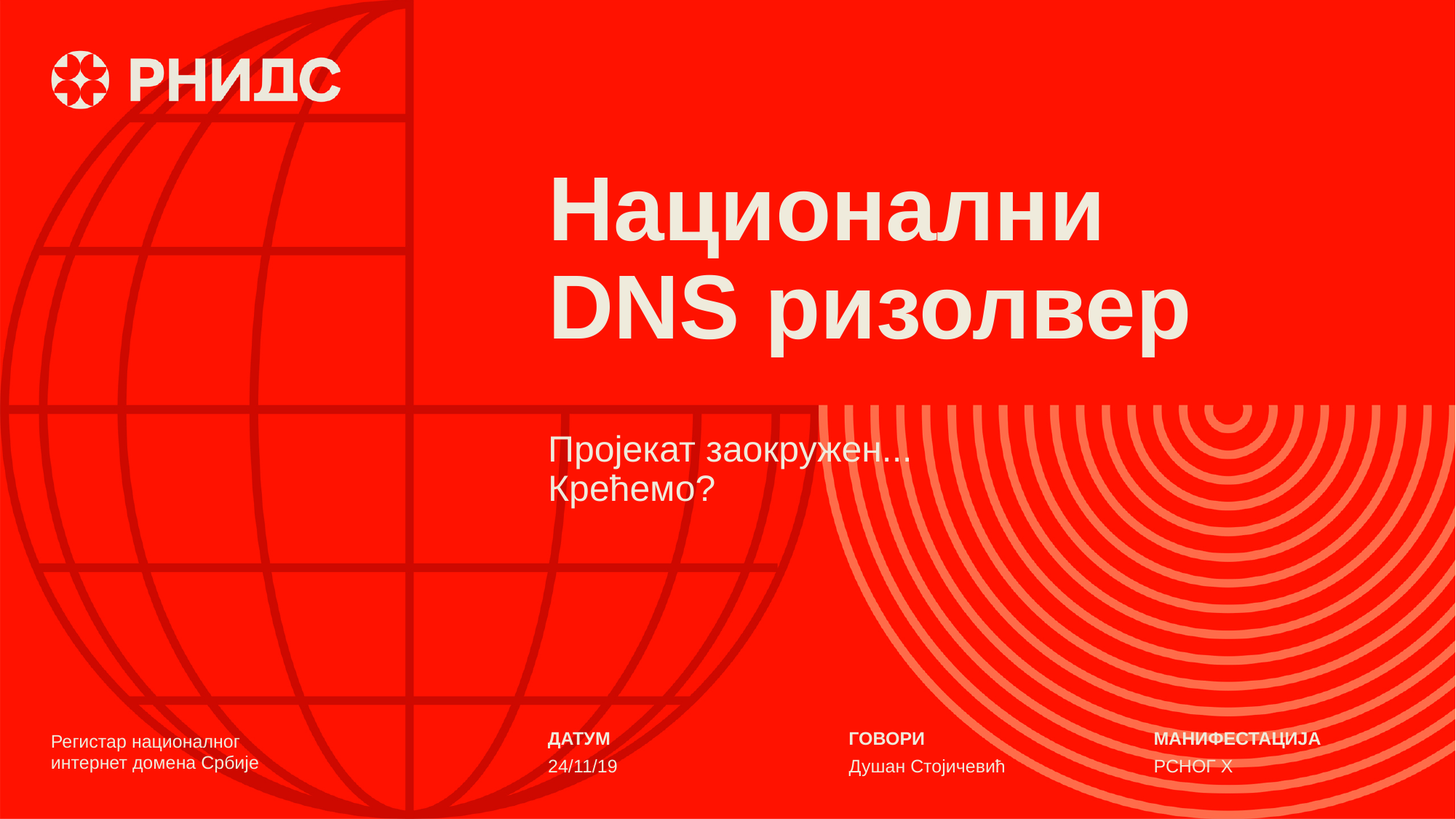

# Национални DNS ризолвер
Пројекат заокружен...
Крећемо?
24/11/19
Душан Стојичевић
РСНОГ Х